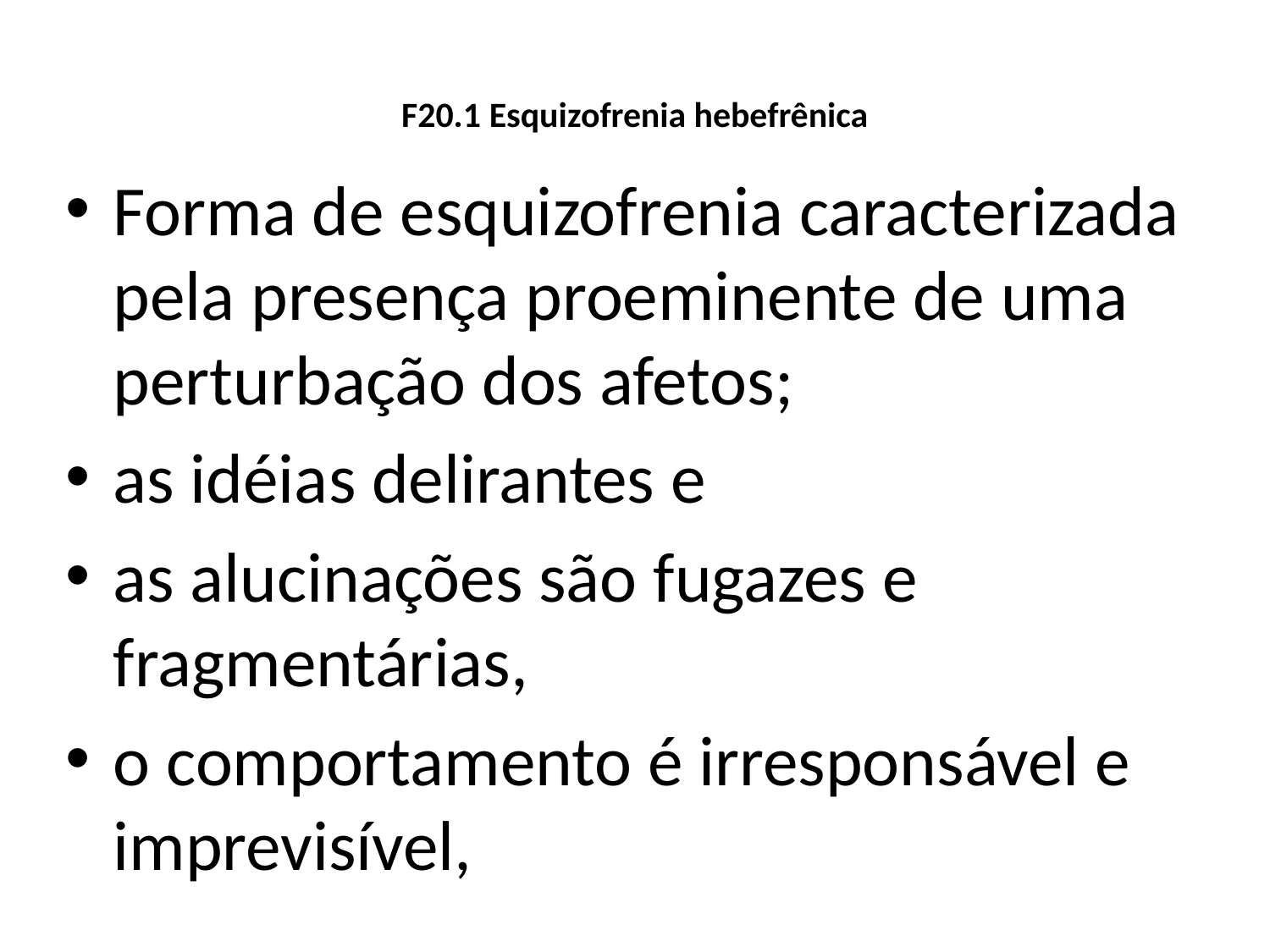

# F20.1 Esquizofrenia hebefrênica
Forma de esquizofrenia caracterizada pela presença proeminente de uma perturbação dos afetos;
as idéias delirantes e
as alucinações são fugazes e fragmentárias,
o comportamento é irresponsável e imprevisível,